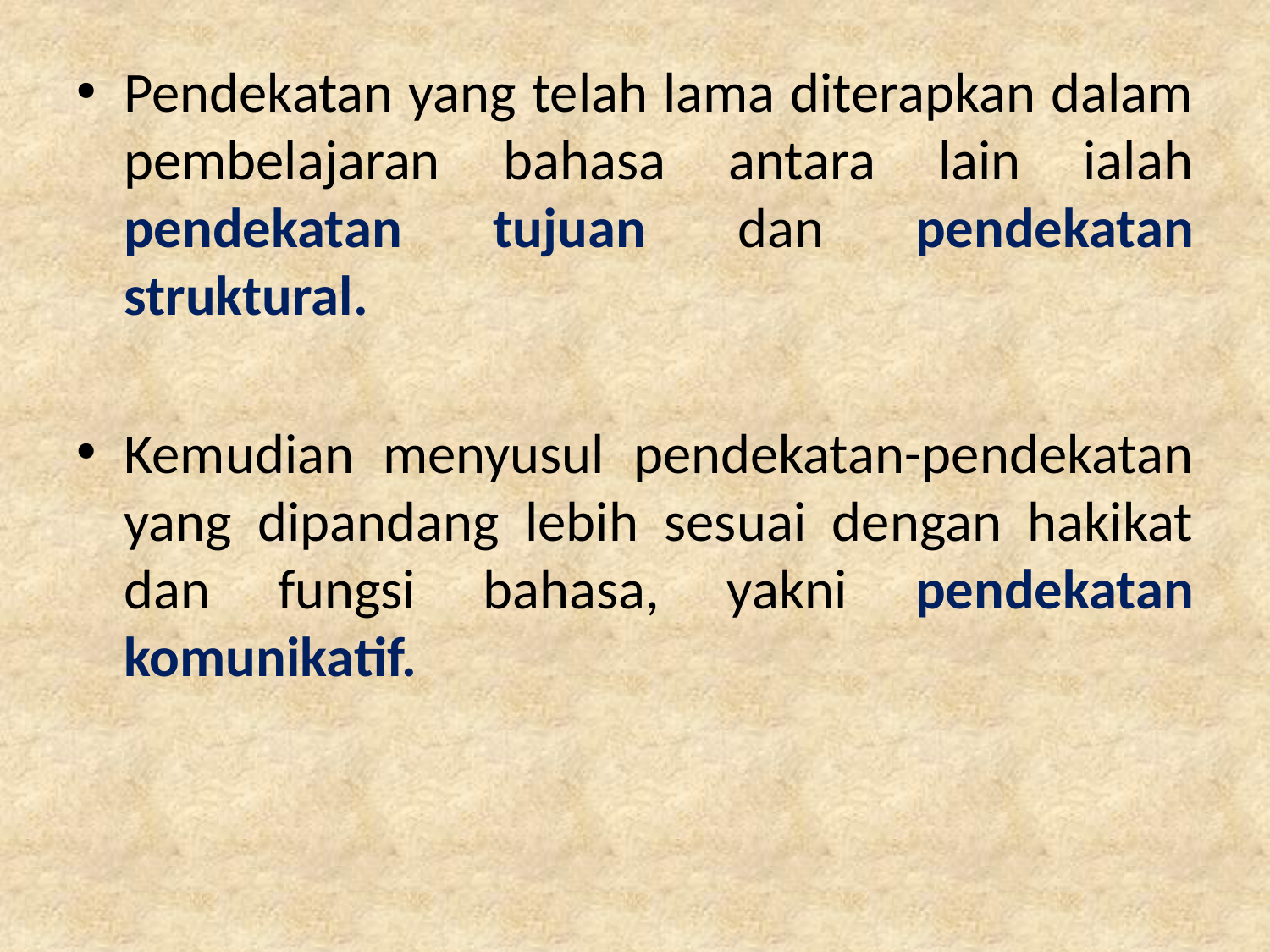

Pendekatan yang telah lama diterapkan dalam pembelajaran bahasa antara lain ialah pendekatan tujuan dan pendekatan struktural.

Kemudian menyusul pendekatan-pendekatan yang dipandang lebih sesuai dengan hakikat dan fungsi bahasa, yakni pendekatan komunikatif.